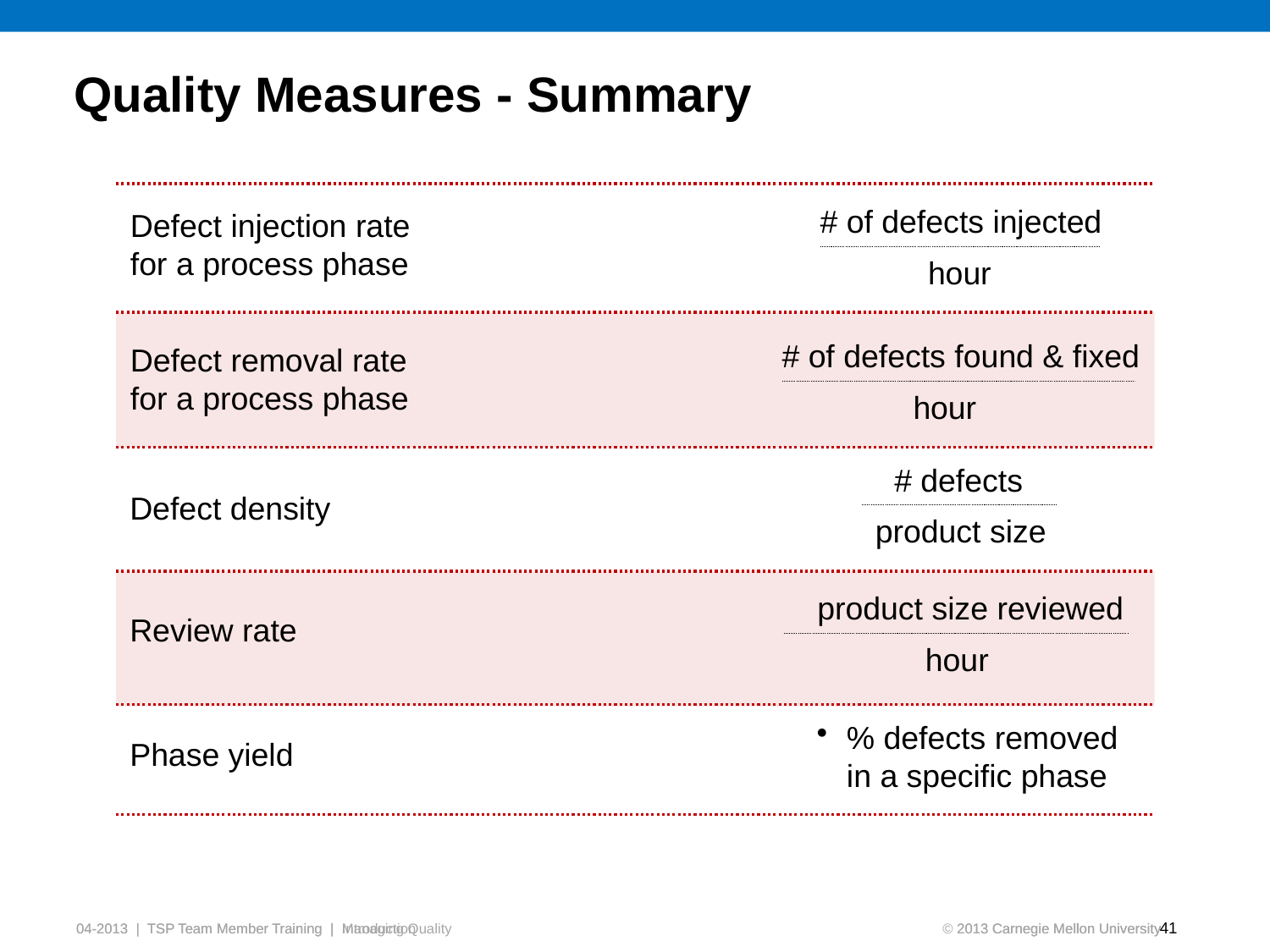

# Quality Measures - Summary
# of defects injected
hour
Defect injection rate
for a process phase

# of defects found & fixed
hour
Defect removal rate
for a process phase
# defects
product size
Defect density

product size reviewed
hour
Review rate
% defects removed
in a specific phase
Phase yield